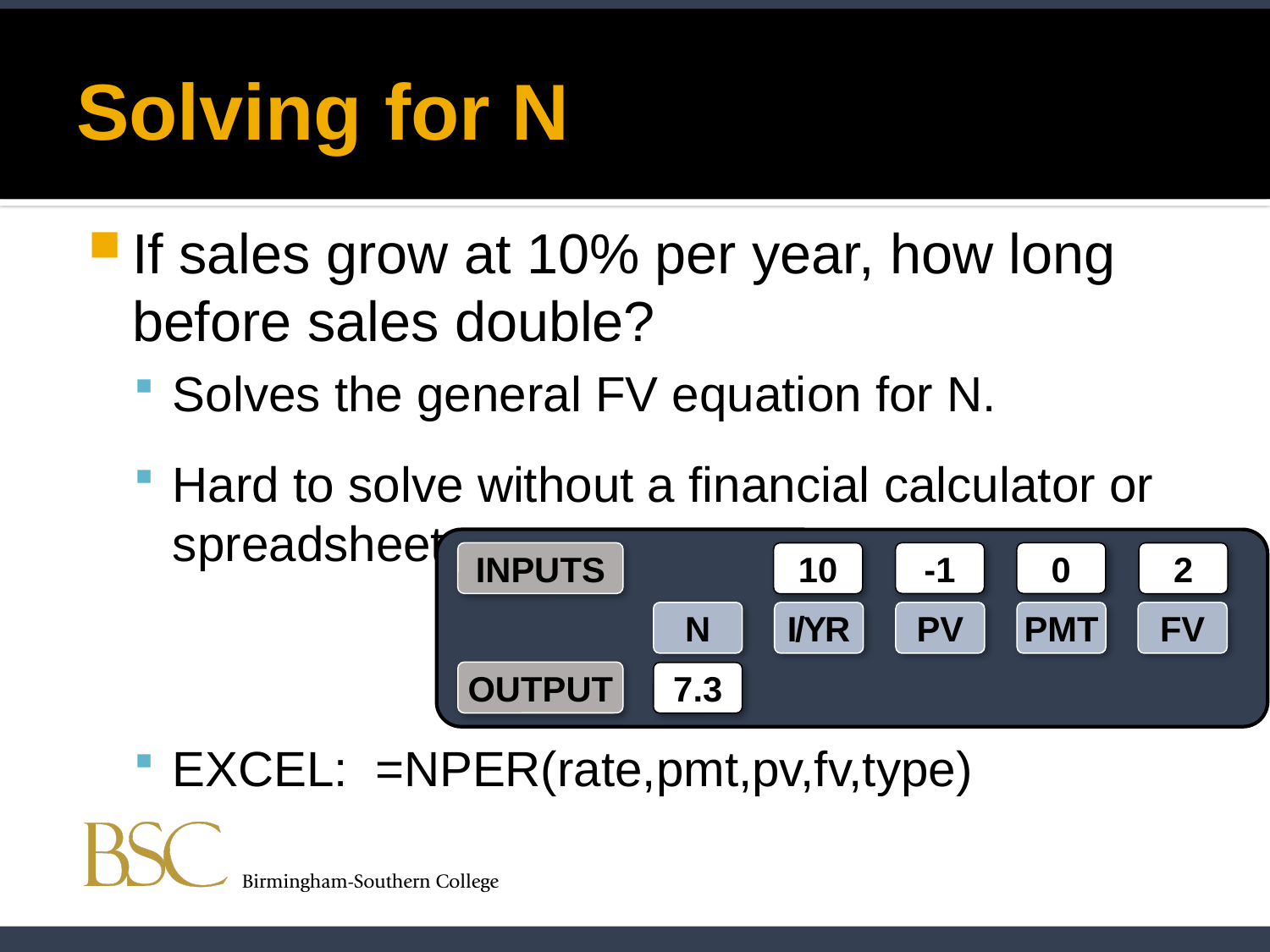

# Solving for N
If sales grow at 10% per year, how long before sales double?
Solves the general FV equation for N.
Hard to solve without a financial calculator or spreadsheet.

EXCEL:  =NPER(rate,pmt,pv,fv,type)

INPUTS
10
0
N
I/YR
PV
PMT
FV
OUTPUT
7.3
-1
2